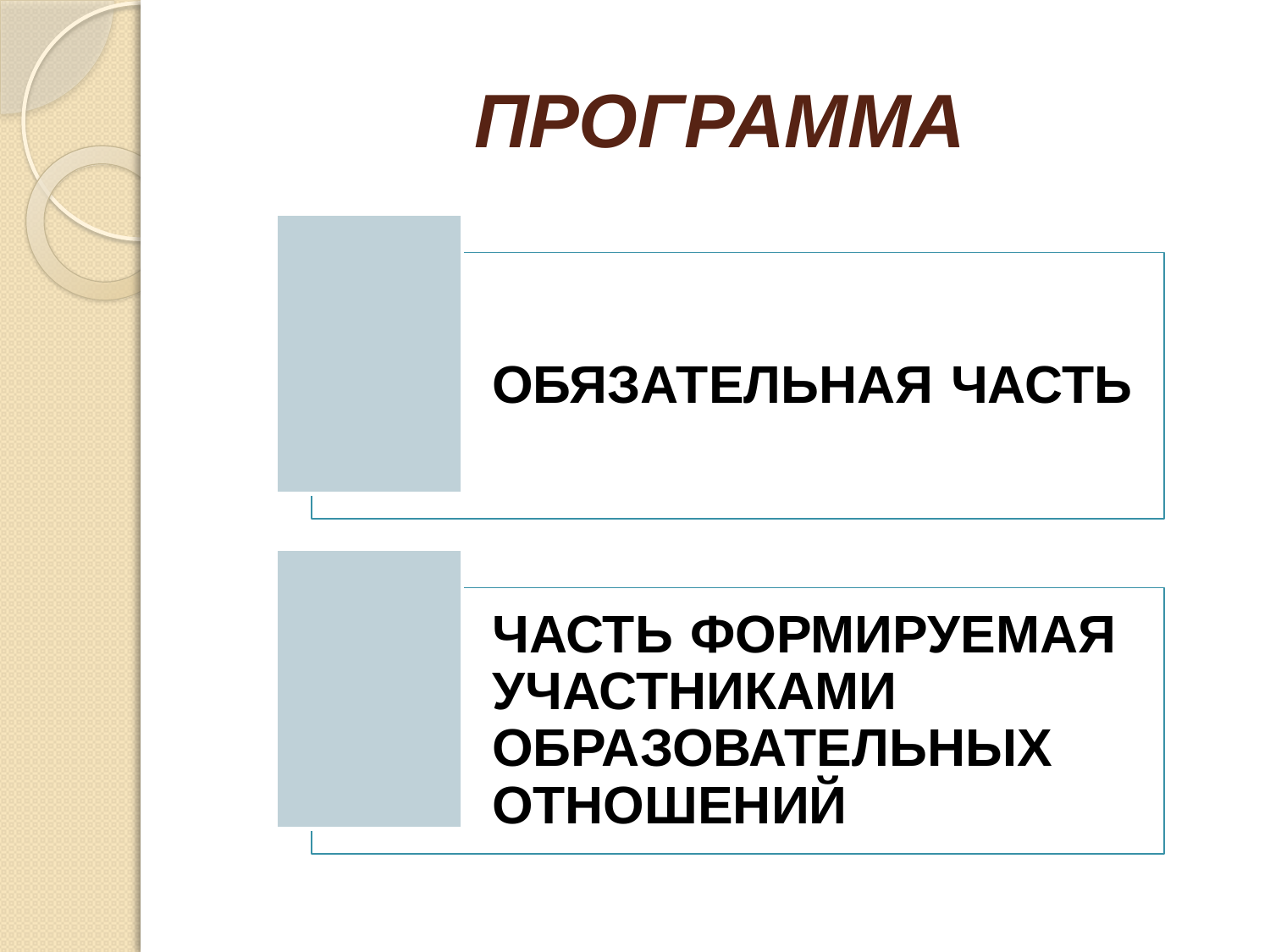

# ПРОГРАММА
ОБЯЗАТЕЛЬНАЯ ЧАСТЬ
ЧАСТЬ ФОРМИРУЕМАЯ УЧАСТНИКАМИ ОБРАЗОВАТЕЛЬНЫХ ОТНОШЕНИЙ